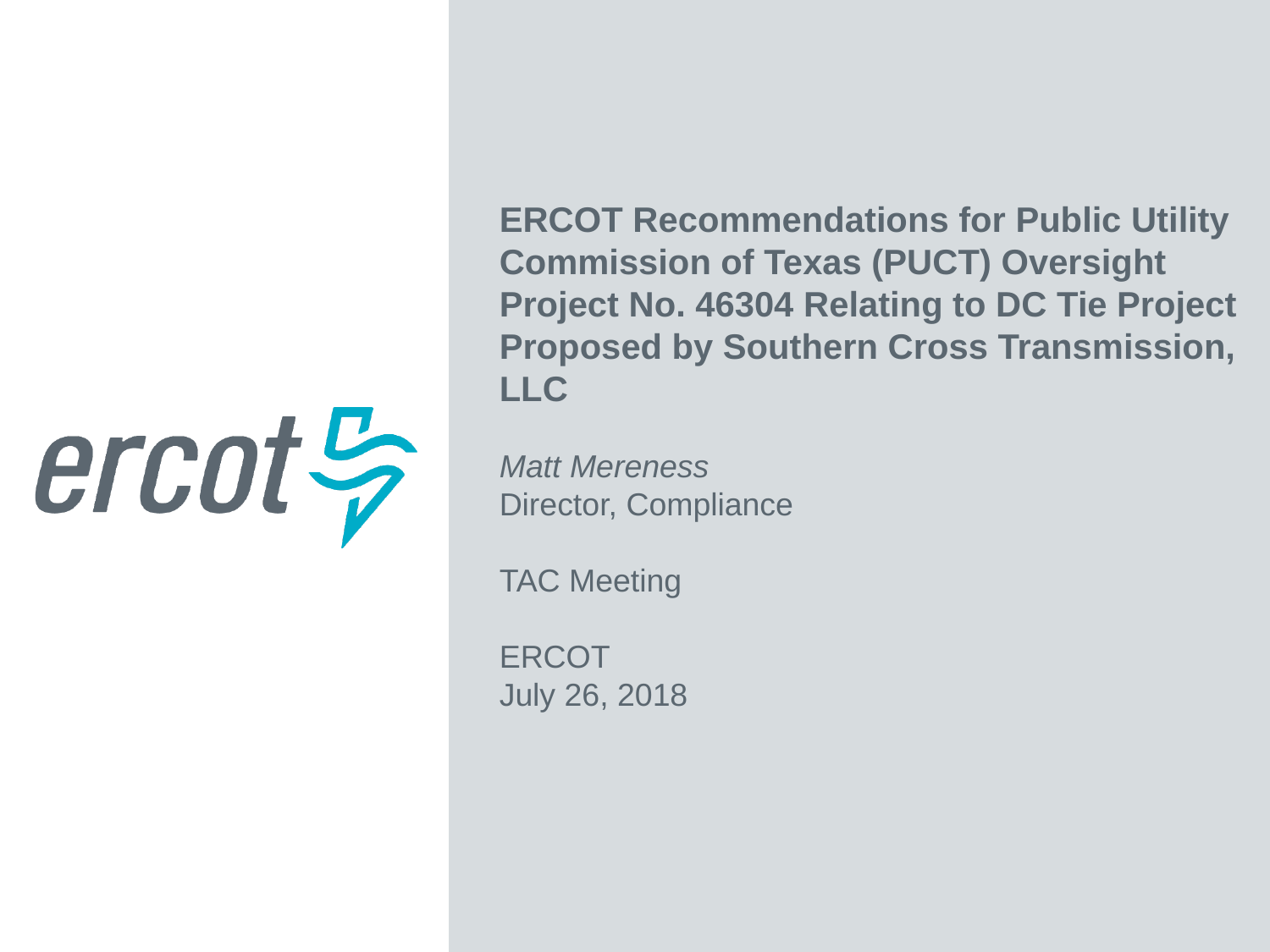

ERCOT Recommendations for Public Utility Commission of Texas (PUCT) Oversight Project No. 46304 Relating to DC Tie Project Proposed by Southern Cross Transmission, LLC

Matt Mereness
Director, Compliance

TAC Meeting

ERCOT
July 26, 2018